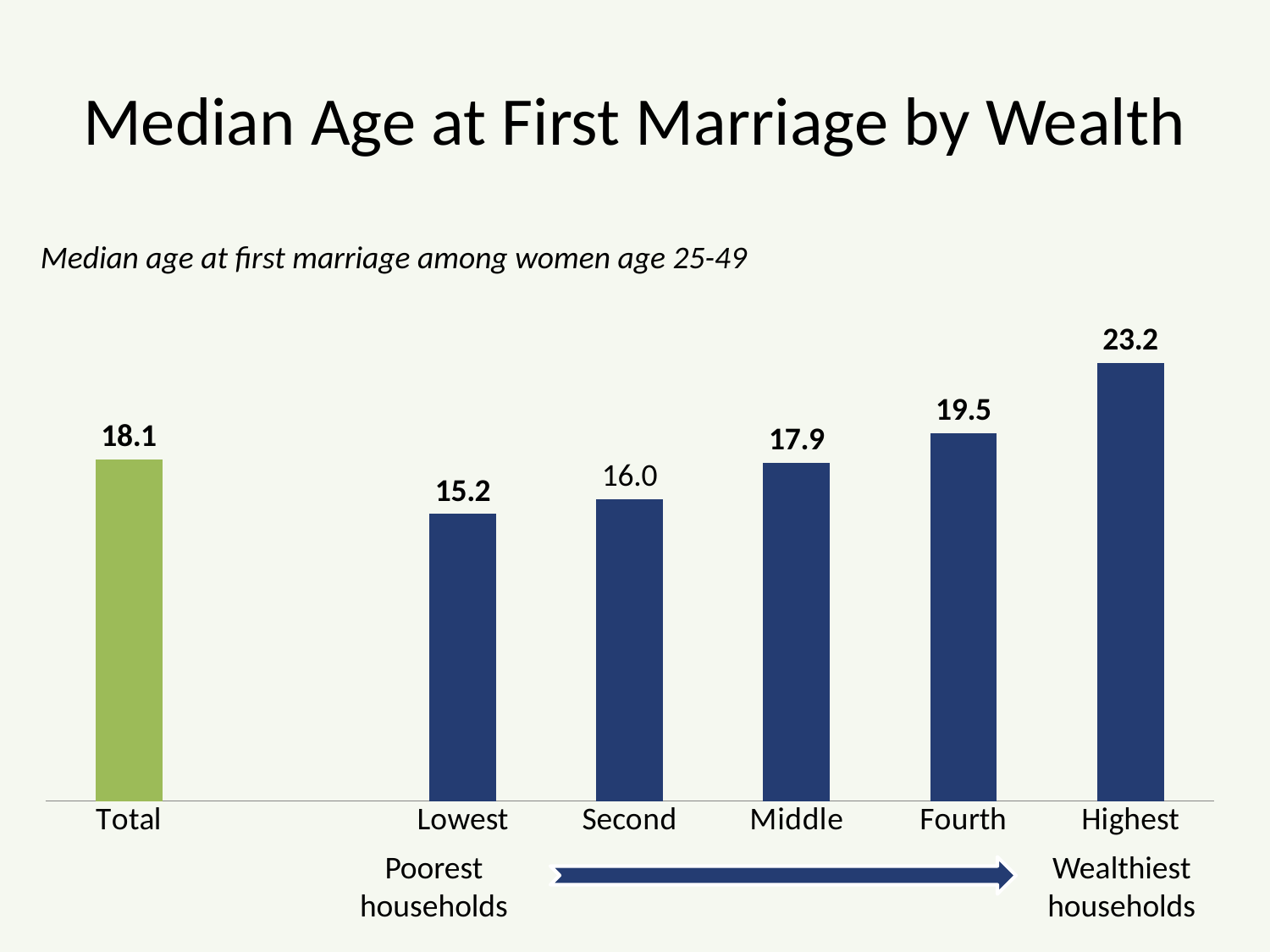

# Median Age at First Marriage by Wealth

### Chart

| Category | Series 1 |
|---|---|
| Total | 18.1 |
|  | None |
| Lowest | 15.2 |
| Second | 16.0 |
| Middle | 17.9 |
| Fourth | 19.5 |
| Highest | 23.2 |
Median age at first marriage among women age 25-49
Poorest households
Wealthiest households